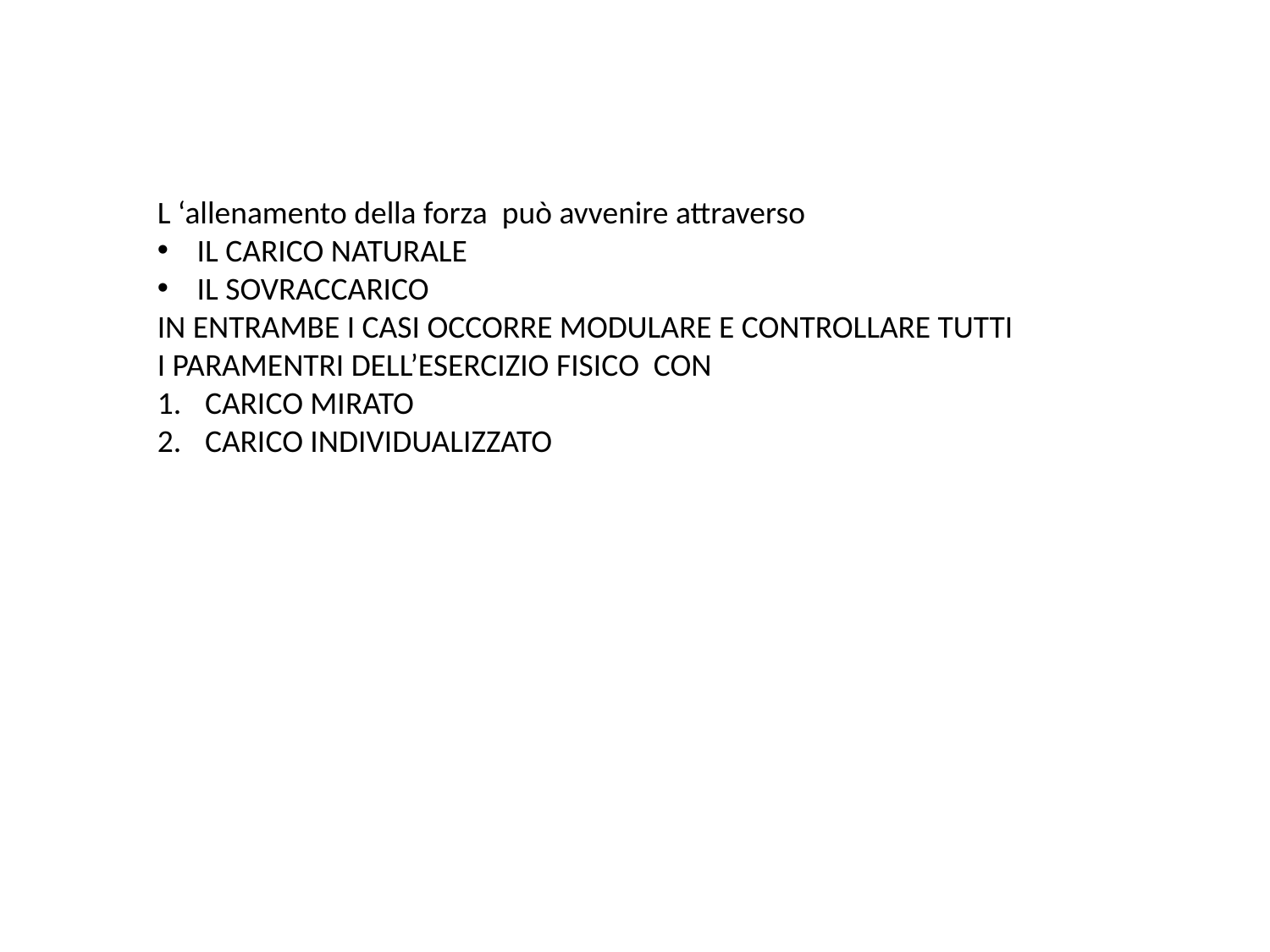

L ‘allenamento della forza  può avvenire attraverso
IL CARICO NATURALE
IL SOVRACCARICO
IN ENTRAMBE I CASI OCCORRE MODULARE E CONTROLLARE TUTTI I PARAMENTRI DELL’ESERCIZIO FISICO  CON
CARICO MIRATO
CARICO INDIVIDUALIZZATO